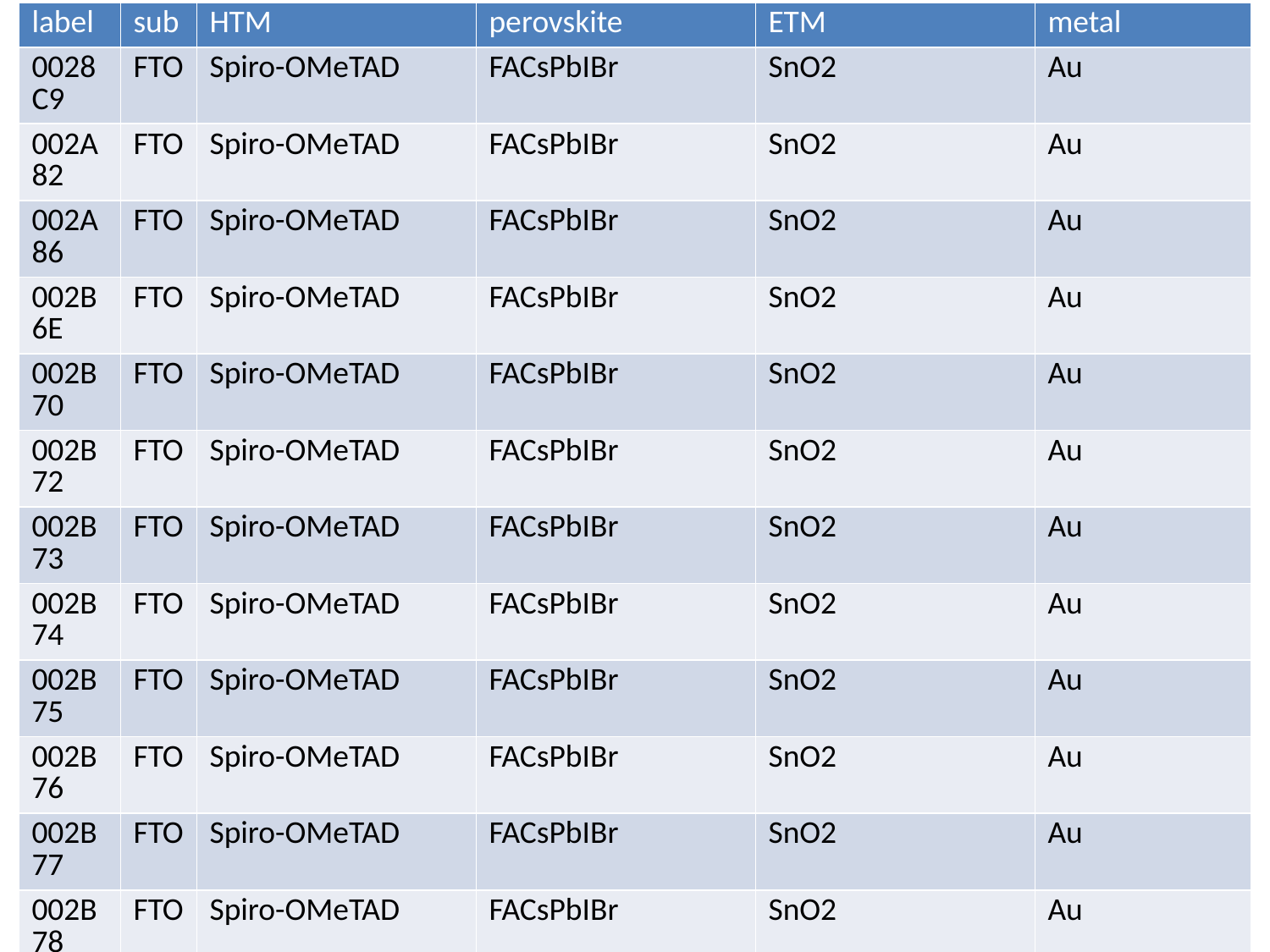

| label | sub | HTM | perovskite | ETM | metal |
| --- | --- | --- | --- | --- | --- |
| 0028C9 | FTO | Spiro-OMeTAD | FACsPbIBr | SnO2 | Au |
| 002A82 | FTO | Spiro-OMeTAD | FACsPbIBr | SnO2 | Au |
| 002A86 | FTO | Spiro-OMeTAD | FACsPbIBr | SnO2 | Au |
| 002B6E | FTO | Spiro-OMeTAD | FACsPbIBr | SnO2 | Au |
| 002B70 | FTO | Spiro-OMeTAD | FACsPbIBr | SnO2 | Au |
| 002B72 | FTO | Spiro-OMeTAD | FACsPbIBr | SnO2 | Au |
| 002B73 | FTO | Spiro-OMeTAD | FACsPbIBr | SnO2 | Au |
| 002B74 | FTO | Spiro-OMeTAD | FACsPbIBr | SnO2 | Au |
| 002B75 | FTO | Spiro-OMeTAD | FACsPbIBr | SnO2 | Au |
| 002B76 | FTO | Spiro-OMeTAD | FACsPbIBr | SnO2 | Au |
| 002B77 | FTO | Spiro-OMeTAD | FACsPbIBr | SnO2 | Au |
| 002B78 | FTO | Spiro-OMeTAD | FACsPbIBr | SnO2 | Au |
| 002B79 | FTO | Spiro-OMeTAD | FACsPbIBr | SnO2 | Au |
| 002B7A | FTO | Spiro-OMeTAD | FACsPbIBr | SnO2 | Au |
| 002B7B | FTO | Spiro-OMeTAD | FACsPbIBr | SnO2 | Au |
| 002B7C | FTO | Spiro-OMeTAD | FACsPbIBr | SnO2 | Au |
| 002B7D | FTO | Spiro-OMeTAD | FACsPbIBr | SnO2 | Au |
| 002B7E | FTO | Spiro-OMeTAD | FACsPbIBr | SnO2 | Au |
| 002B7F | FTO | Spiro-OMeTAD | FACsPbIBr | SnO2 | Au |
| 002B80 | FTO | Spiro-OMeTAD | FACsPbIBr | SnO2 | Au |
| 002B81 | FTO | Spiro-OMeTAD | FACsPbIBr | SnO2 | Au |